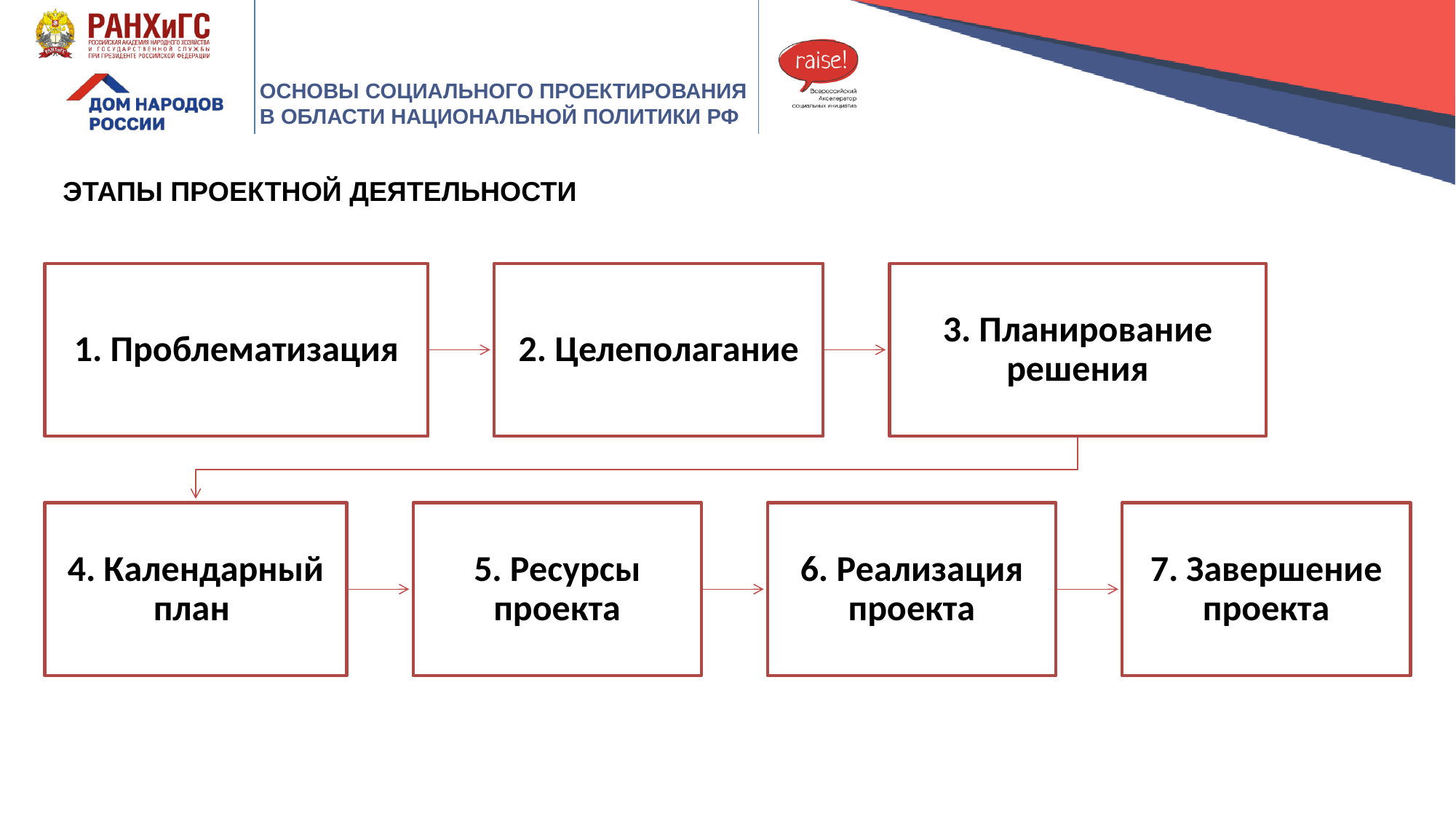

ЭТАПЫ ПРОЕКТНОЙ ДЕЯТЕЛЬНОСТИ

1. Проблематизация

2. Целеполагание

3. Планирование решения

4. Календарный план

5. Ресурсы проекта

6. Реализация проекта

7. Завершение проекта